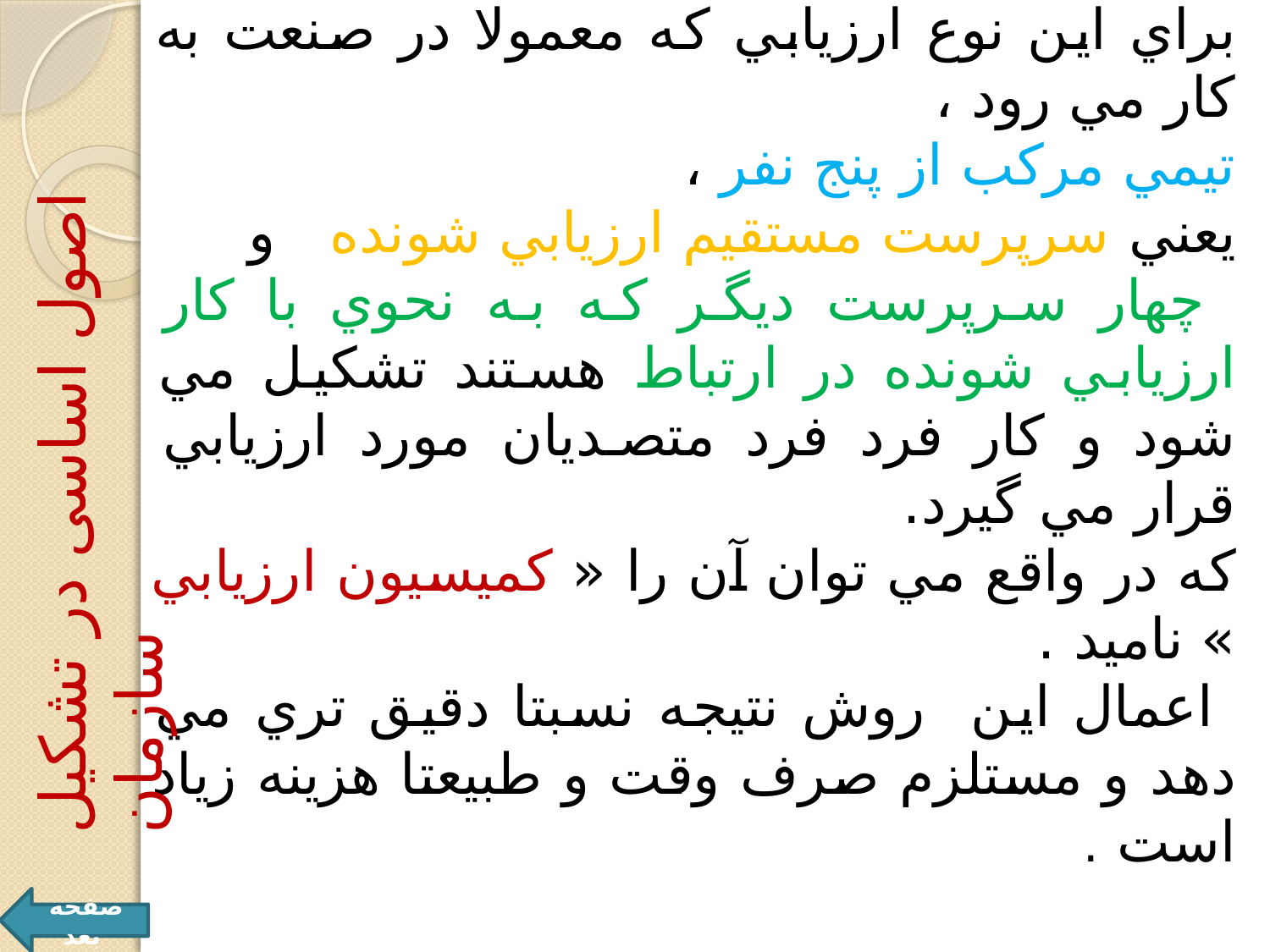

8- روش ارزيابي گروهي :
براي اين نوع ارزيابي كه معمولا در صنعت به كار مي رود ،
تيمي مركب از پنج نفر ،
يعني سرپرست مستقيم ارزيابي شونده   و
 چهار سرپرست ديگر كه به نحوي با كار ارزيابي شونده در ارتباط هستند تشكيل مي شود و كار فرد فرد متصديان مورد ارزيابي قرار مي گيرد.
كه در واقع مي توان آن را « كميسيون ارزيابي » ناميد .
 اعمال اين  روش نتيجه نسبتا دقيق تري مي دهد و مستلزم صرف وقت و طبيعتا هزينه زياد است .
اصول اساسی در تشکیل سازمان
صفحه  بعد